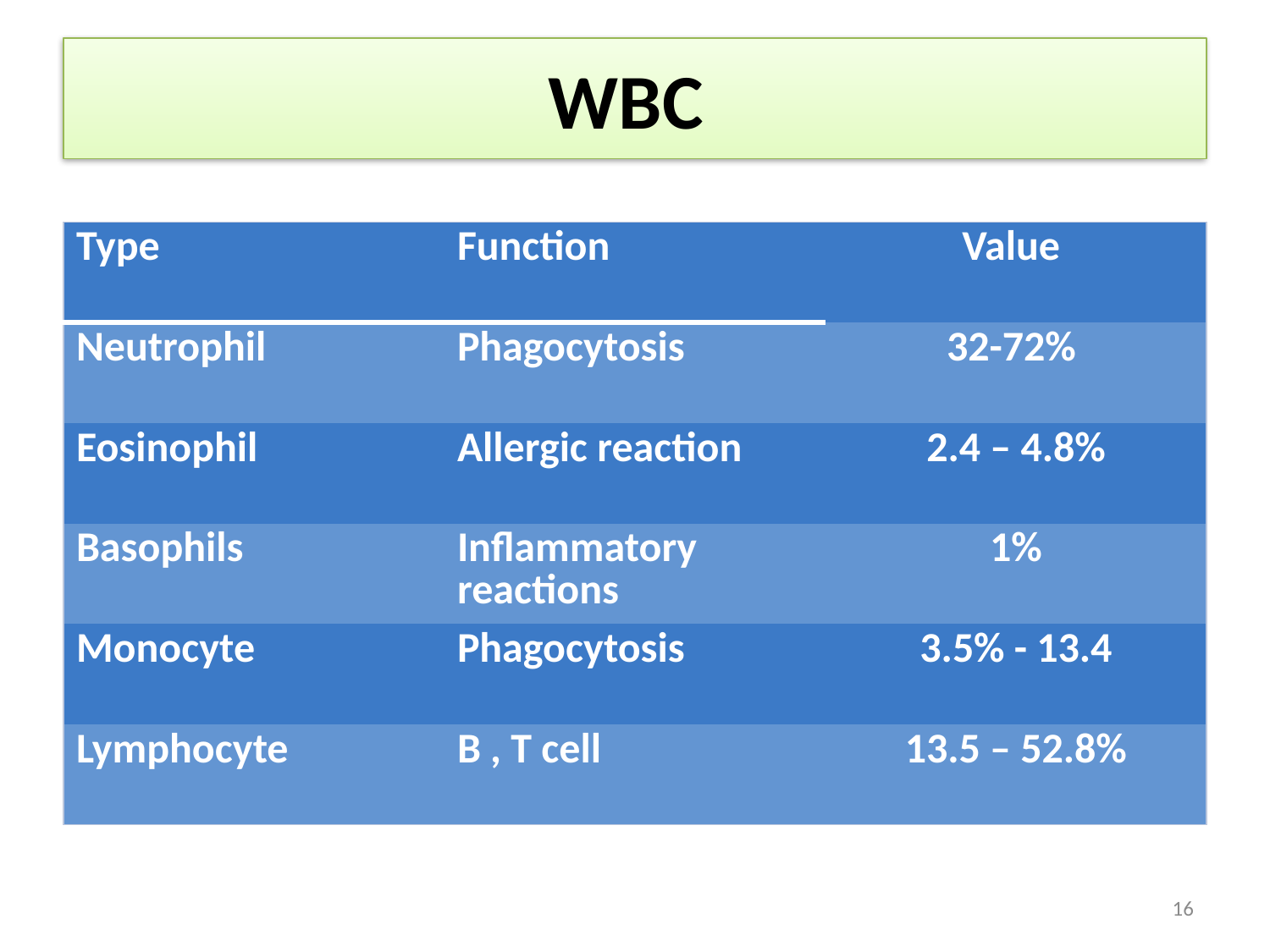

# WBC
| Type | Function | Value |
| --- | --- | --- |
| Neutrophil | Phagocytosis | 32-72% |
| Eosinophil | Allergic reaction | 2.4 – 4.8% |
| Basophils | Inflammatory reactions | 1% |
| Monocyte | Phagocytosis | 3.5% - 13.4 |
| Lymphocyte | B , T cell | 13.5 – 52.8% |
16